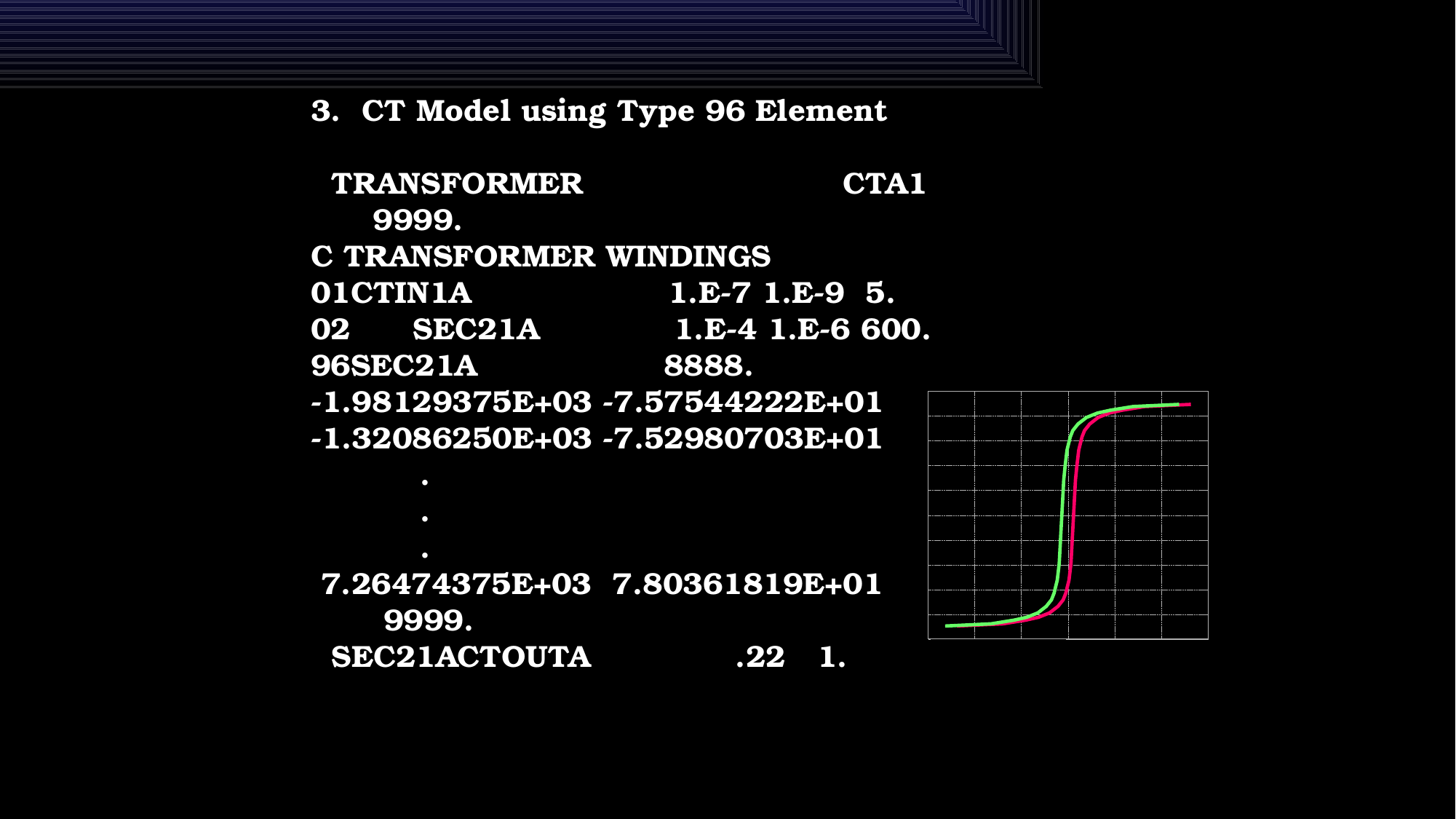

3.  CT Model using Type 96 Element

  TRANSFORMER                         CTA1
      9999.
C TRANSFORMER WINDINGS
01CTIN1A                   1.E-7 1.E-9  5.
02      SEC21A             1.E-4 1.E-6 600.
96SEC21A                  8888.
-1.98129375E+03 -7.57544222E+01
-1.32086250E+03 -7.52980703E+01
	.
	.
	.
 7.26474375E+03  7.80361819E+01
       9999.
  SEC21ACTOUTA              .22   1.